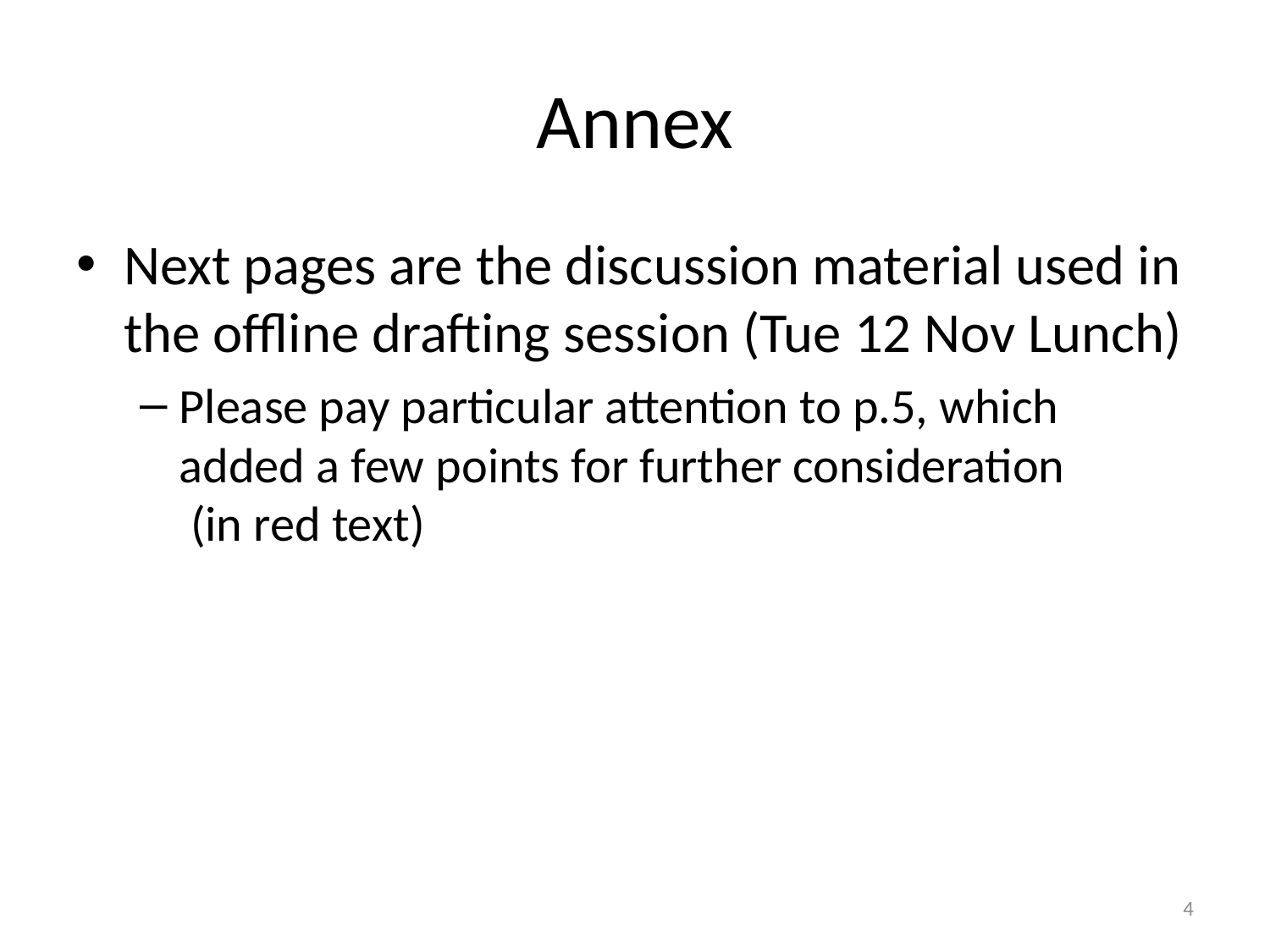

# Annex
Next pages are the discussion material used in the offline drafting session (Tue 12 Nov Lunch)
Please pay particular attention to p.5, which added a few points for further consideration
 (in red text)
4